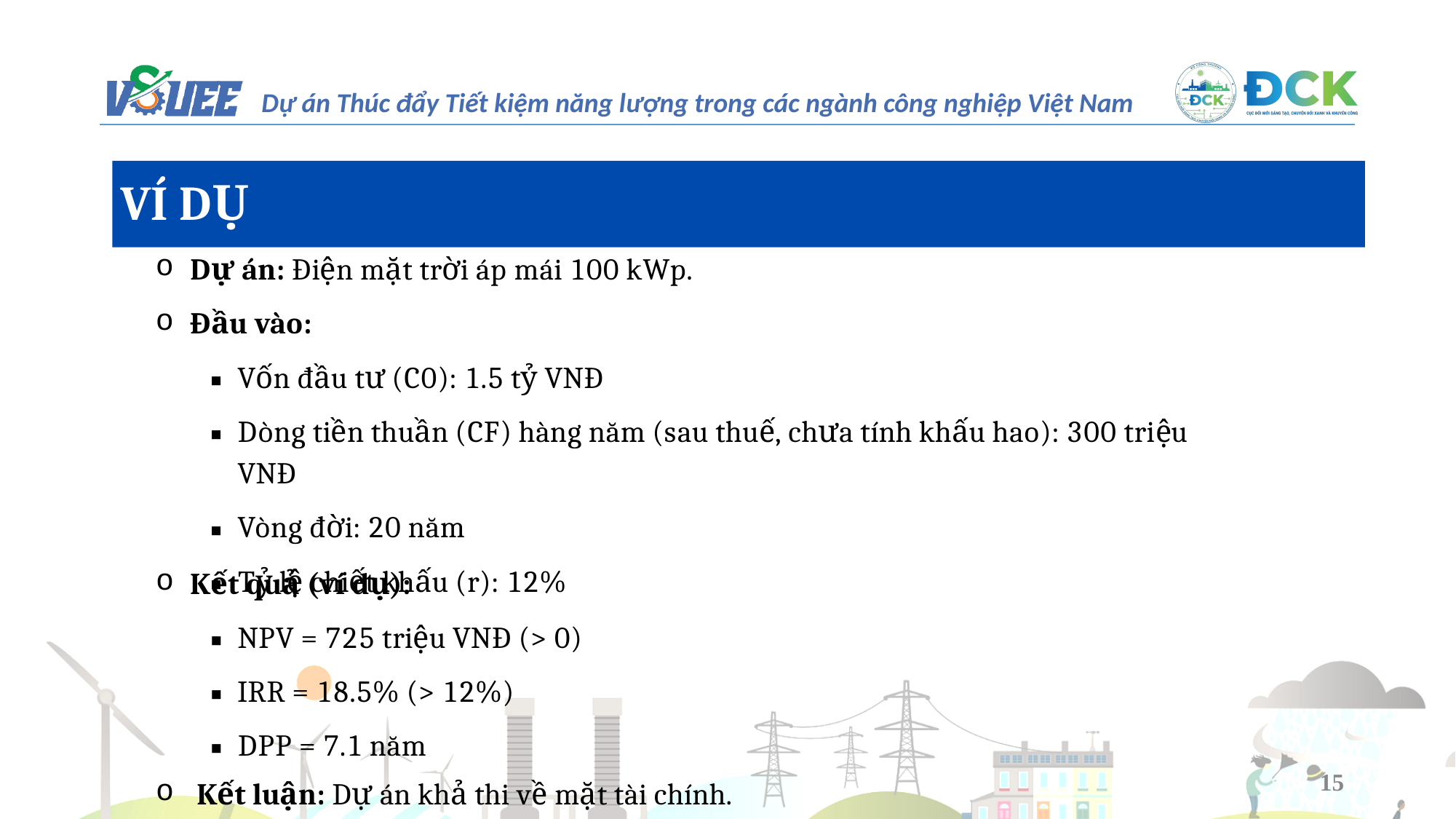

VÍ DỤ

Dự án: Điện mặt trời áp mái 100 kWp.
Đầu vào:
Vốn đầu tư (C0): 1.5 tỷ VNĐ
Dòng tiền thuần (CF) hàng năm (sau thuế, chưa tính khấu hao): 300 triệu VNĐ
Vòng đời: 20 năm
Tỷ lệ chiết khấu (r): 12%

Kết quả (ví dụ):
NPV = 725 triệu VNĐ (> 0)
IRR = 18.5% (> 12%)
DPP = 7.1 năm
Kết luận: Dự án khả thi về mặt tài chính.
15